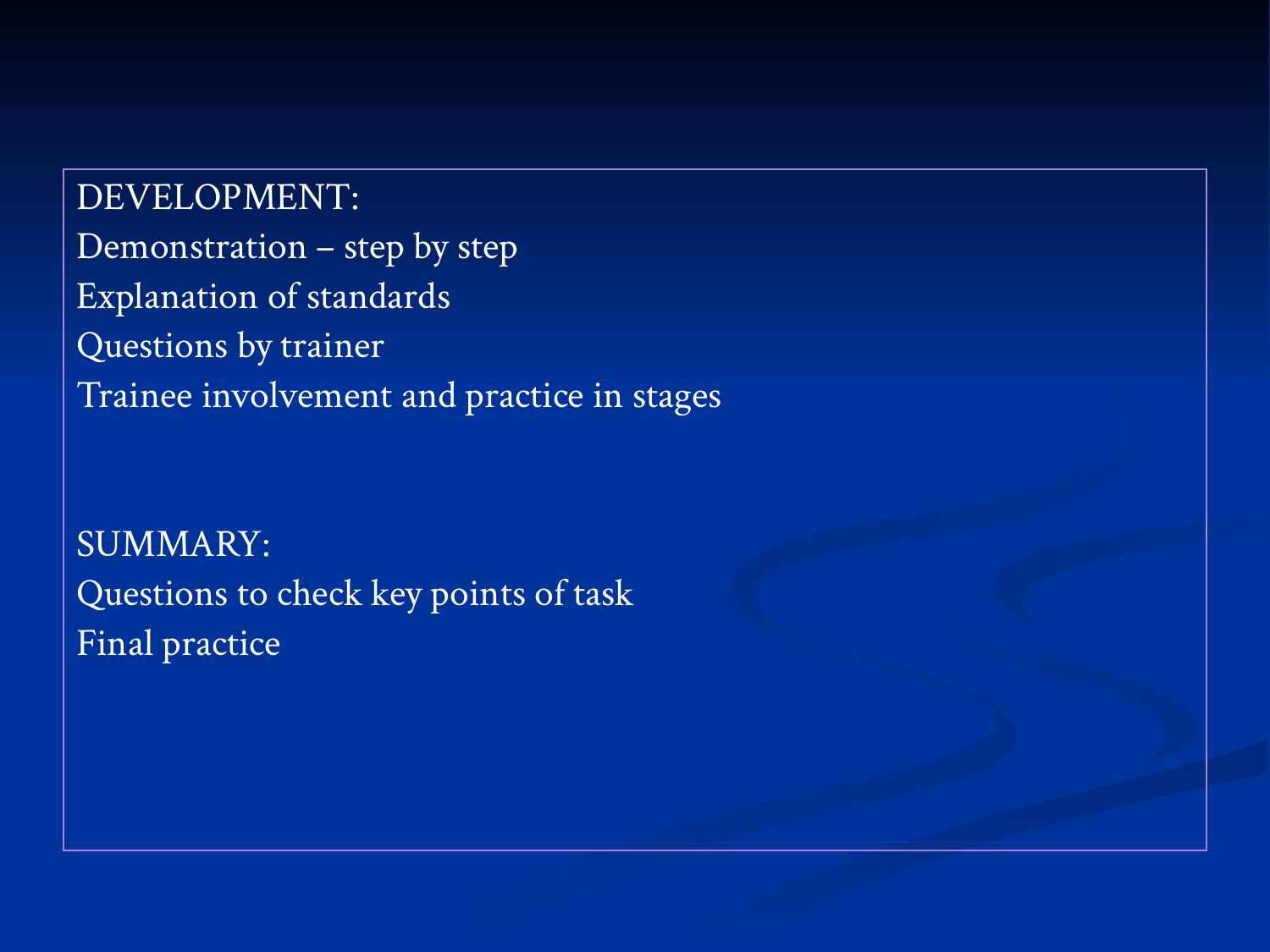

DEVELOPMENT:
Demonstration – step by step
Explanation of standards
Questions by trainer
Trainee involvement and practice in stages

SUMMARY:
Questions to check key points of task
Final practice